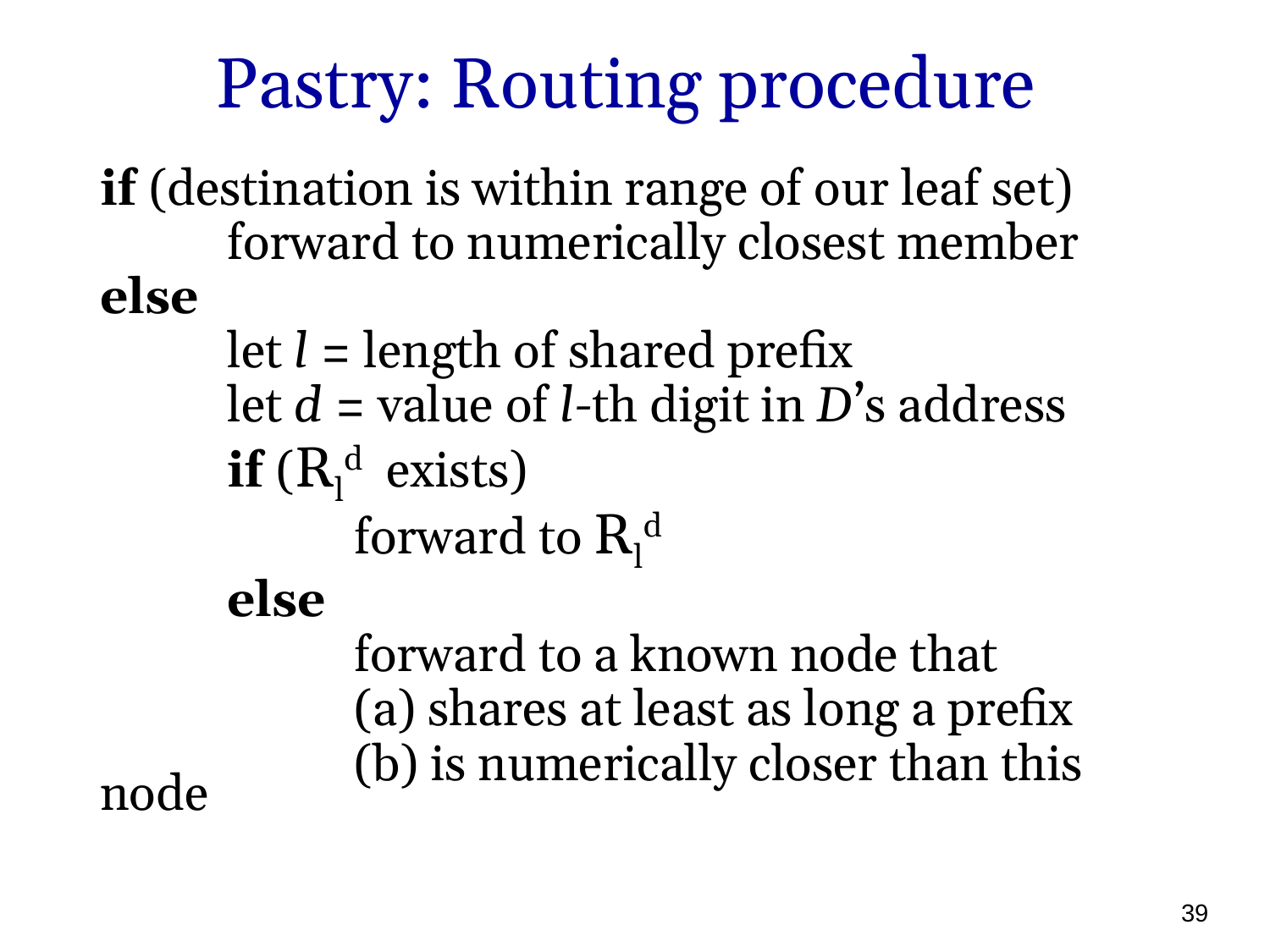

# Pastry: Routing procedure
if (destination is within range of our leaf set)
	forward to numerically closest member
else
	let l = length of shared prefix
	let d = value of l-th digit in D’s address
	if (Rld  exists)
		forward to Rld
	else
		forward to a known node that
		(a) shares at least as long a prefix
		(b) is numerically closer than this node

39